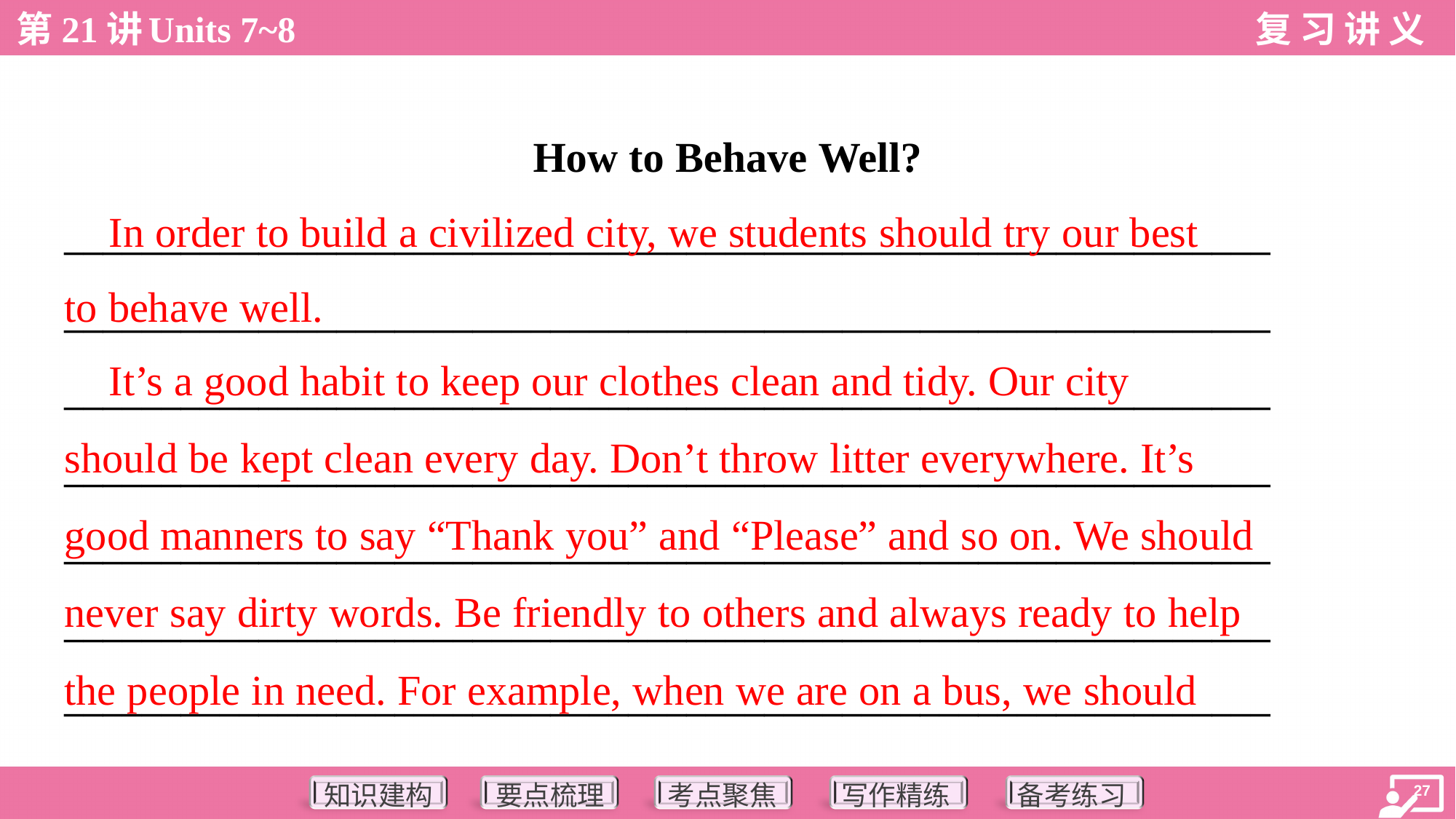

How to Behave Well?
______________________________________________________________
______________________________________________________________
______________________________________________________________
______________________________________________________________
______________________________________________________________
______________________________________________________________
______________________________________________________________
    In order to build a civilized city, we students should try our best
to behave well.
    It’s a good habit to keep our clothes clean and tidy. Our city
should be kept clean every day. Don’t throw litter everywhere. It’s
good manners to say “Thank you” and “Please” and so on. We should
never say dirty words. Be friendly to others and always ready to help
the people in need. For example, when we are on a bus, we should